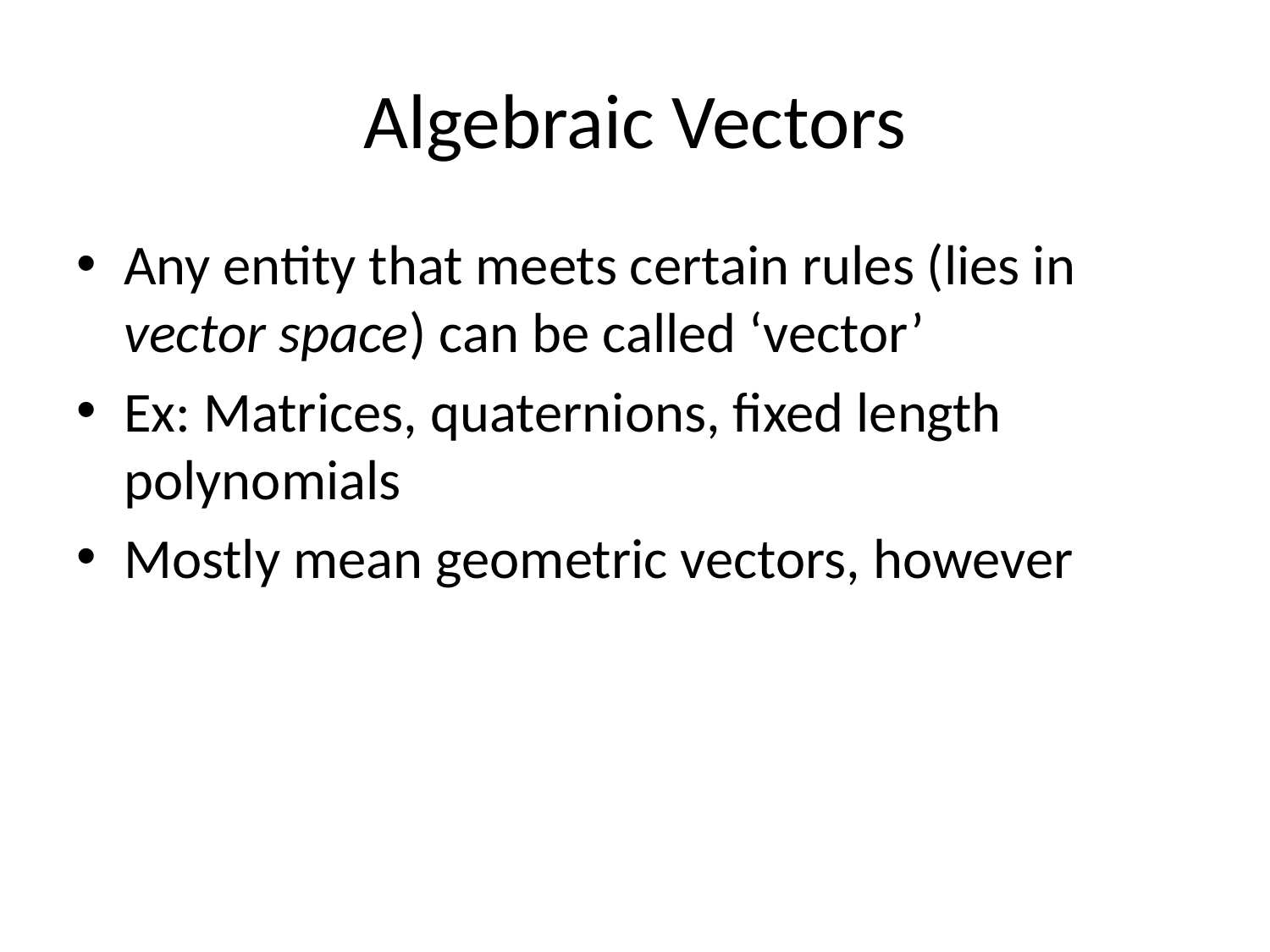

# Algebraic Vectors
Any entity that meets certain rules (lies in vector space) can be called ‘vector’
Ex: Matrices, quaternions, fixed length polynomials
Mostly mean geometric vectors, however